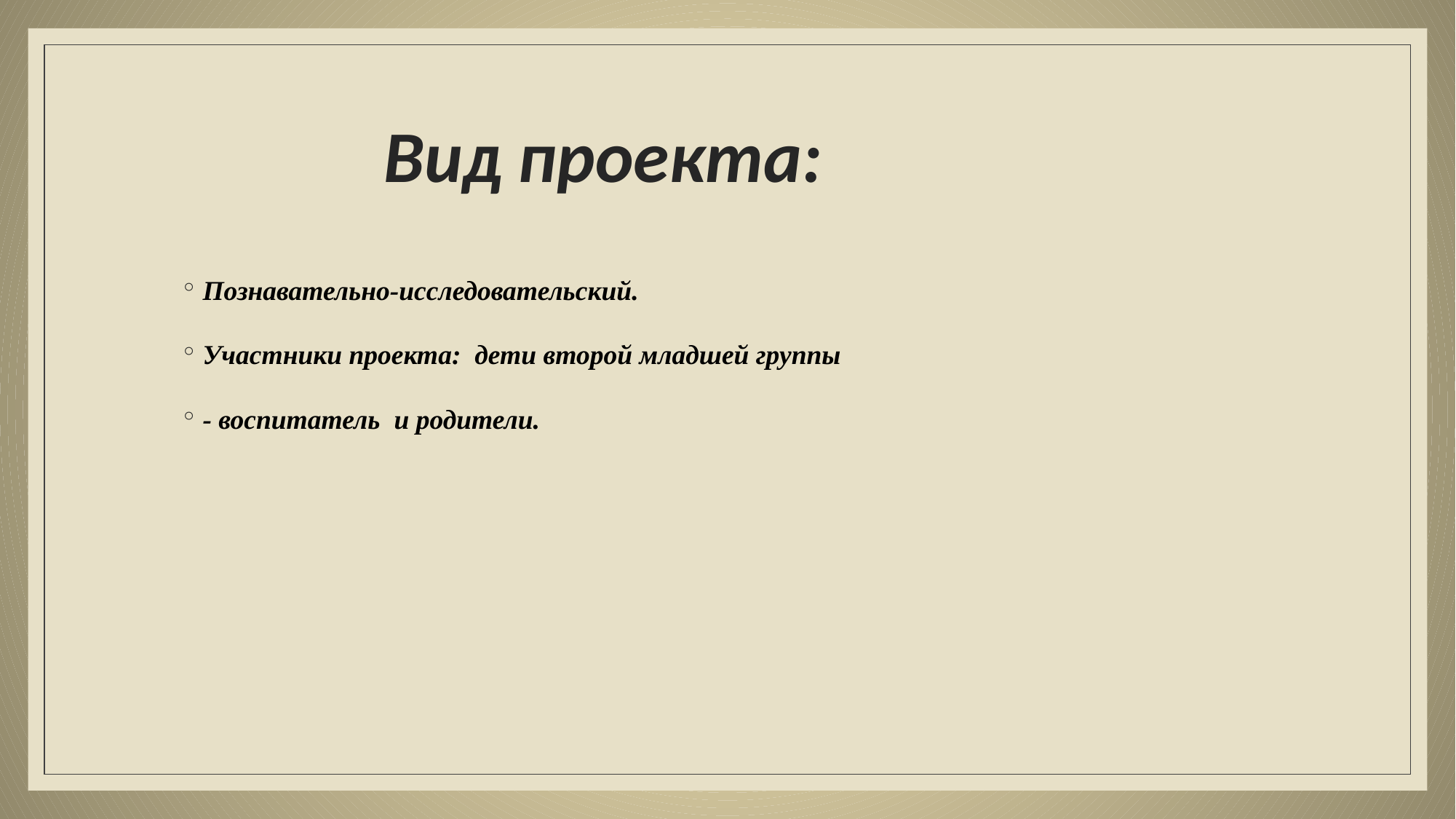

# Вид проекта:
Познавательно-исследовательский.
Участники проекта:  дети второй младшей группы
- воспитатель  и родители.